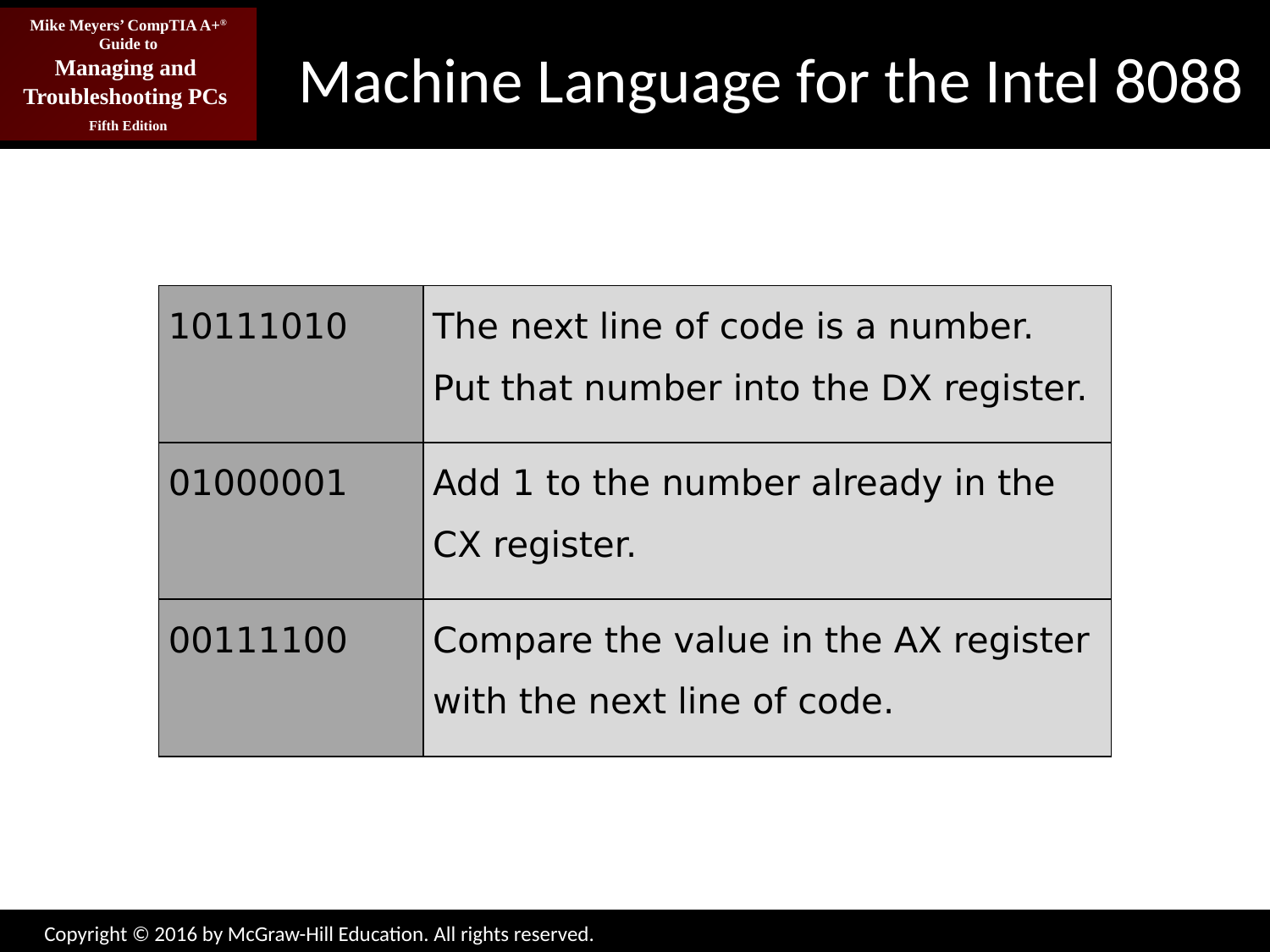

# Machine Language for the Intel 8088
| 10111010 | The next line of code is a number. Put that number into the DX register. |
| --- | --- |
| 01000001 | Add 1 to the number already in the CX register. |
| 00111100 | Compare the value in the AX register with the next line of code. |